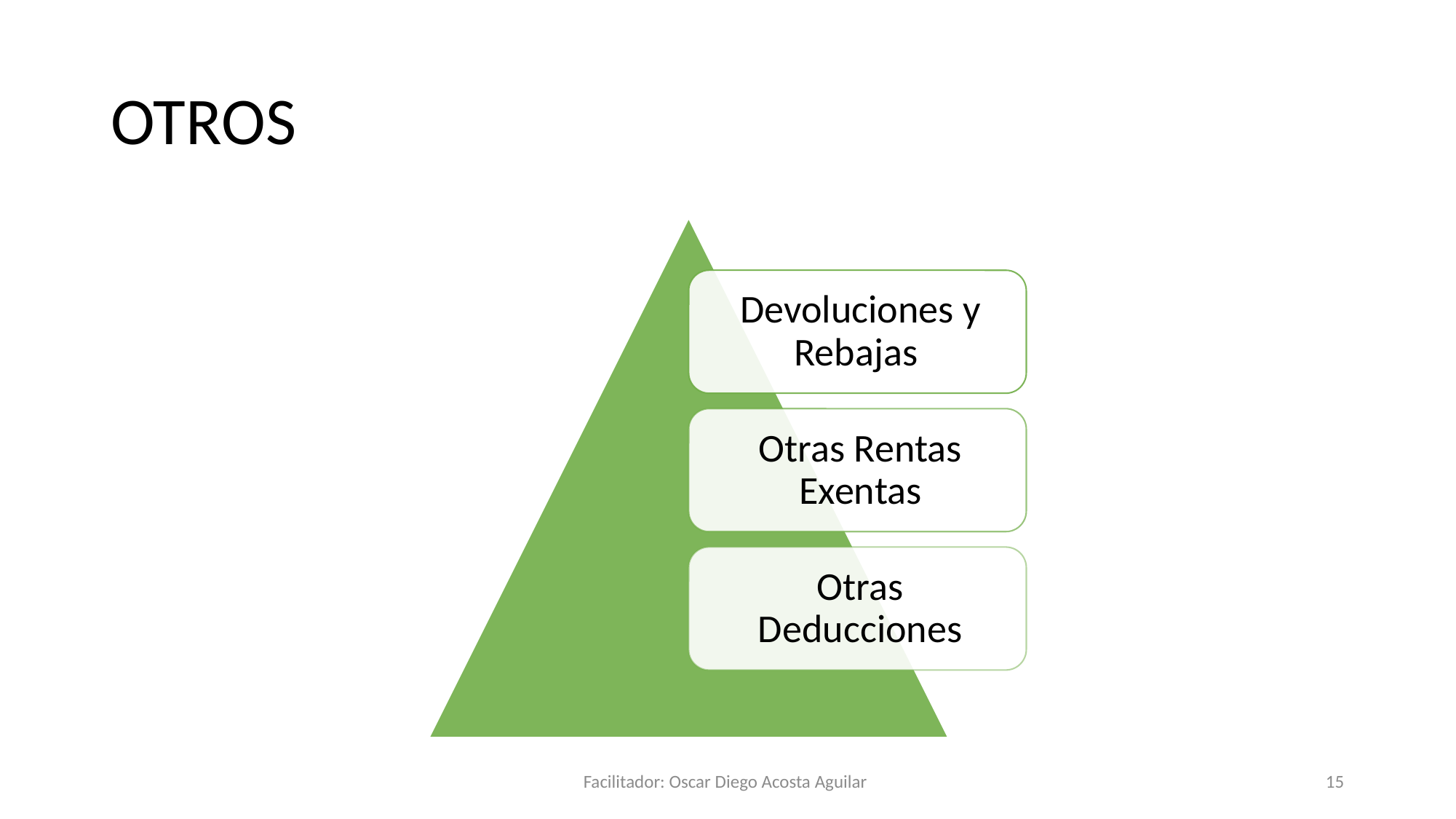

# OTROS
Devoluciones y Rebajas
Otras Rentas Exentas
Otras Deducciones
Facilitador: Oscar Diego Acosta Aguilar
15